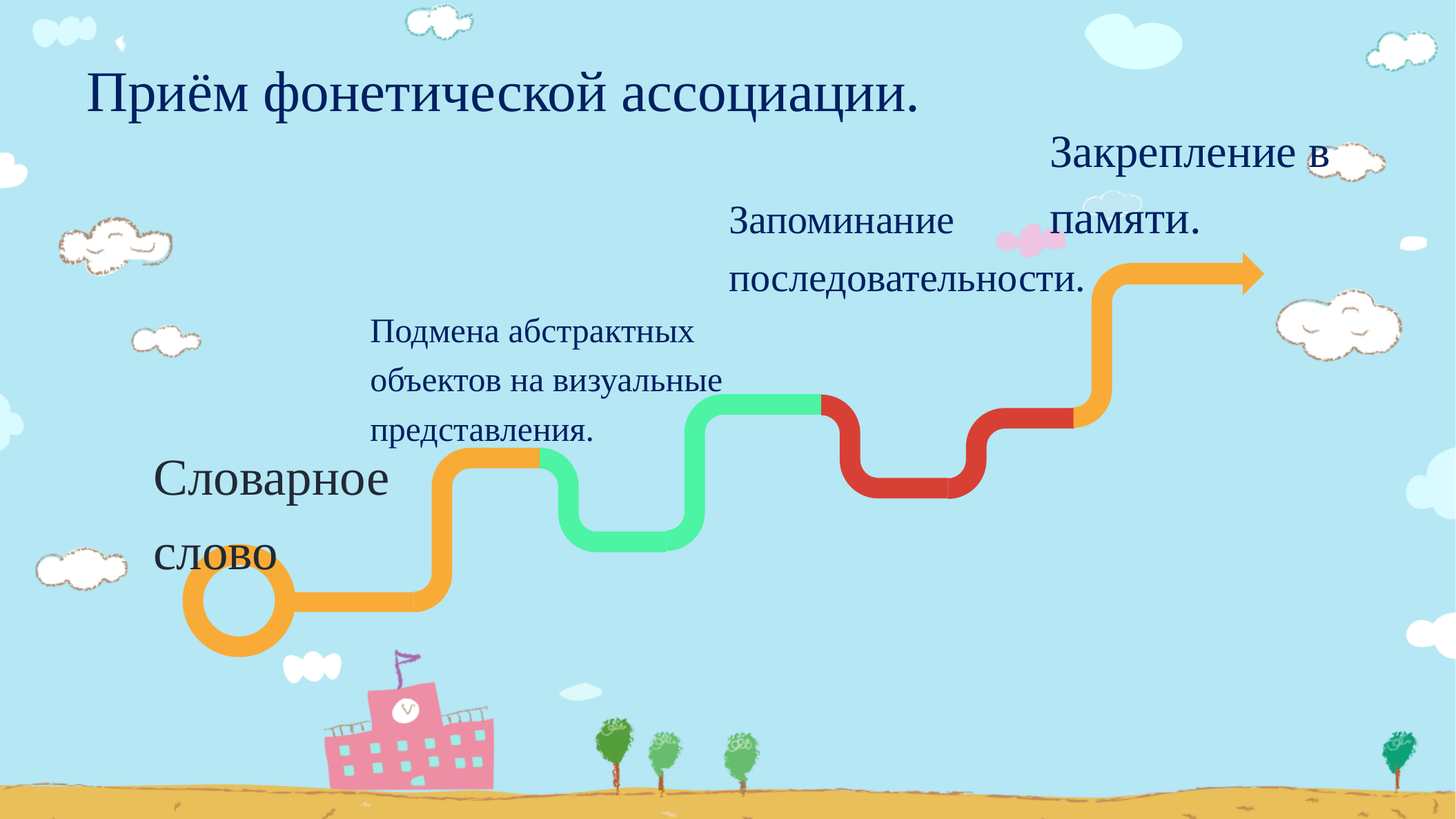

Приём фонетической ассоциации.
Словарное слово
Закрепление в памяти.
Запоминание последовательности.

Подмена абстрактных  объектов на визуальные представления.